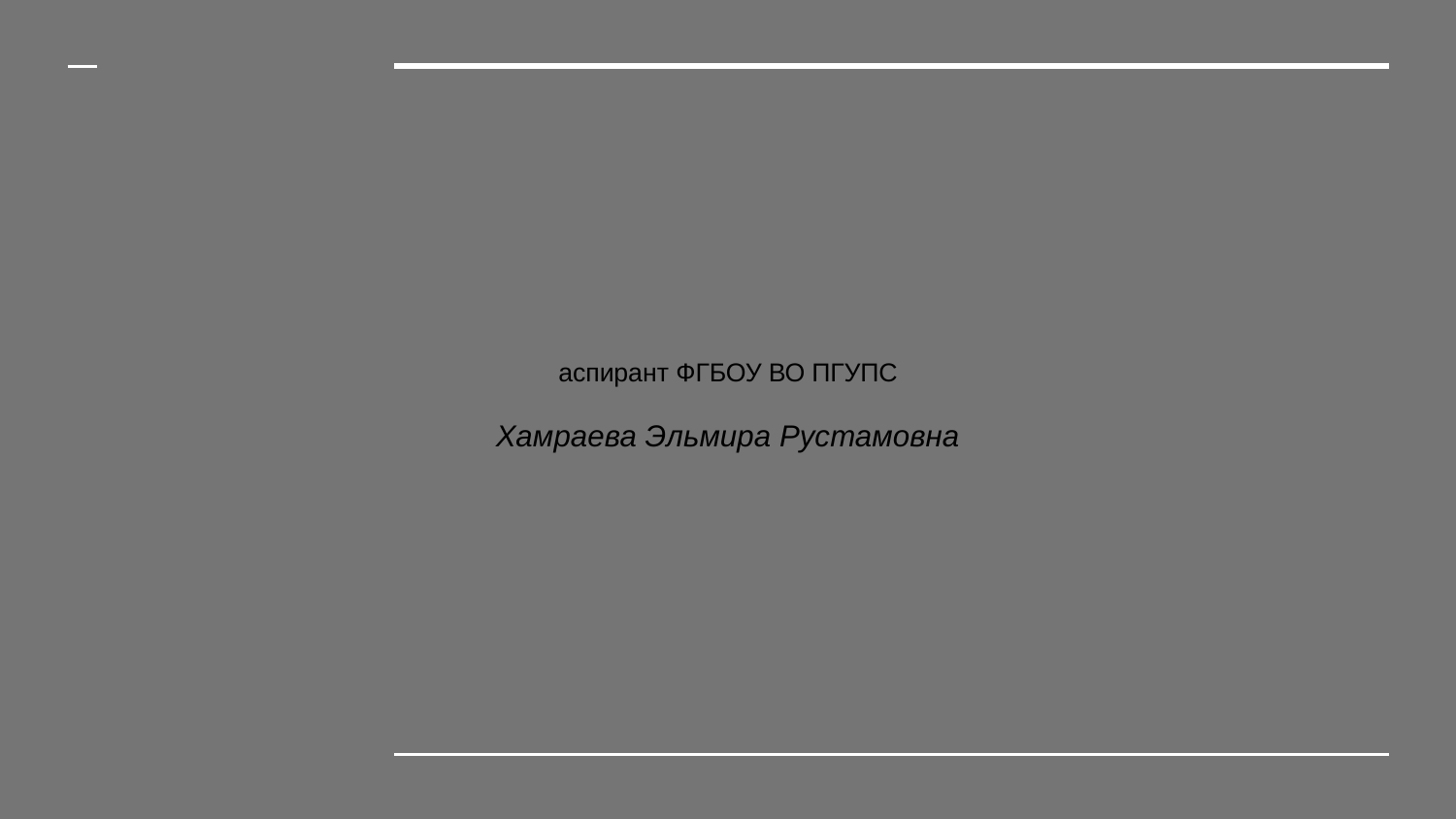

аспирант ФГБОУ ВО ПГУПС

Хамраева Эльмира Рустамовна